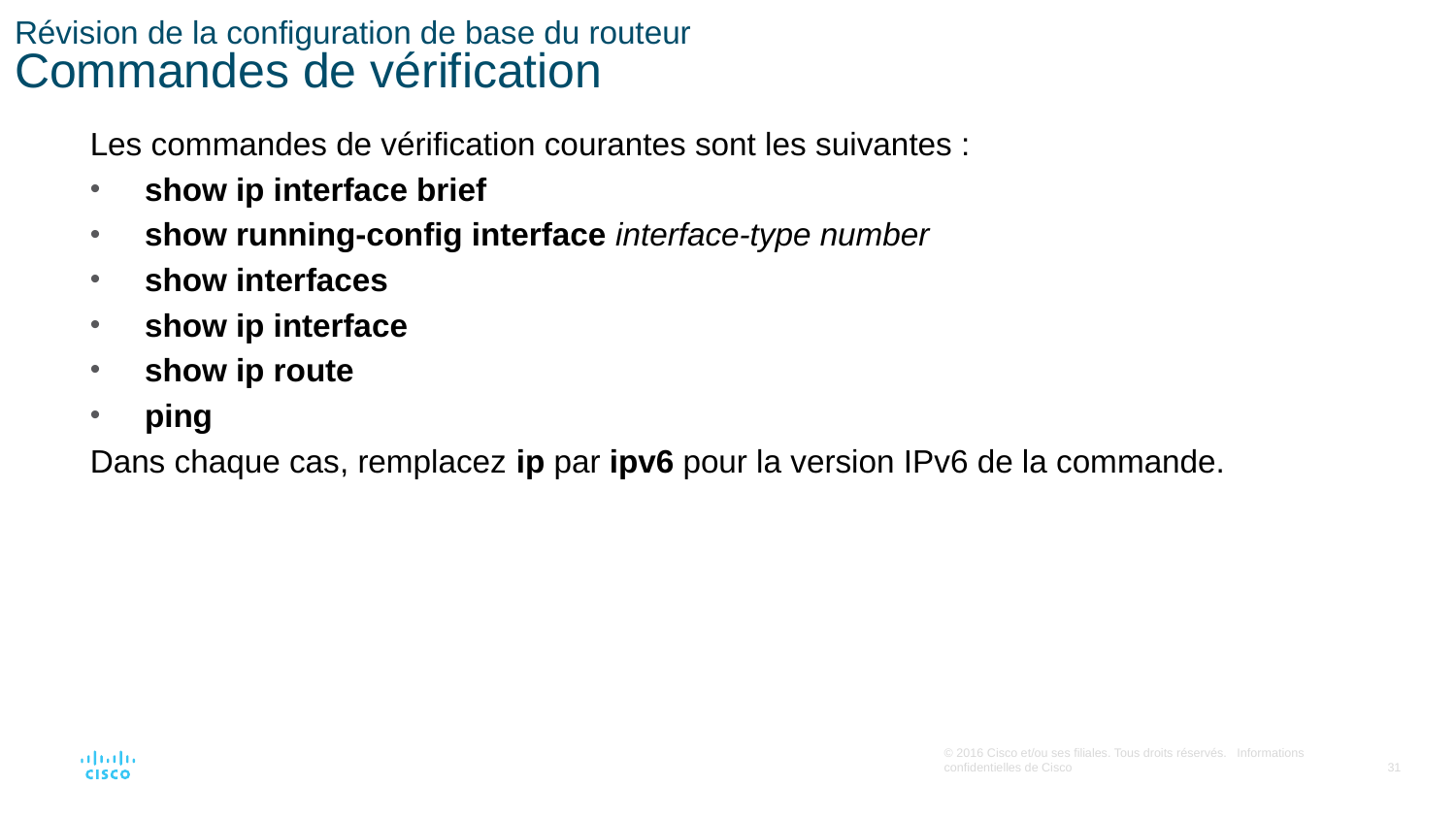

# Révision de la configuration de base du routeur Commandes de vérification
Les commandes de vérification courantes sont les suivantes :
show ip interface brief
show running-config interface interface-type number
show interfaces
show ip interface
show ip route
ping
Dans chaque cas, remplacez ip par ipv6 pour la version IPv6 de la commande.